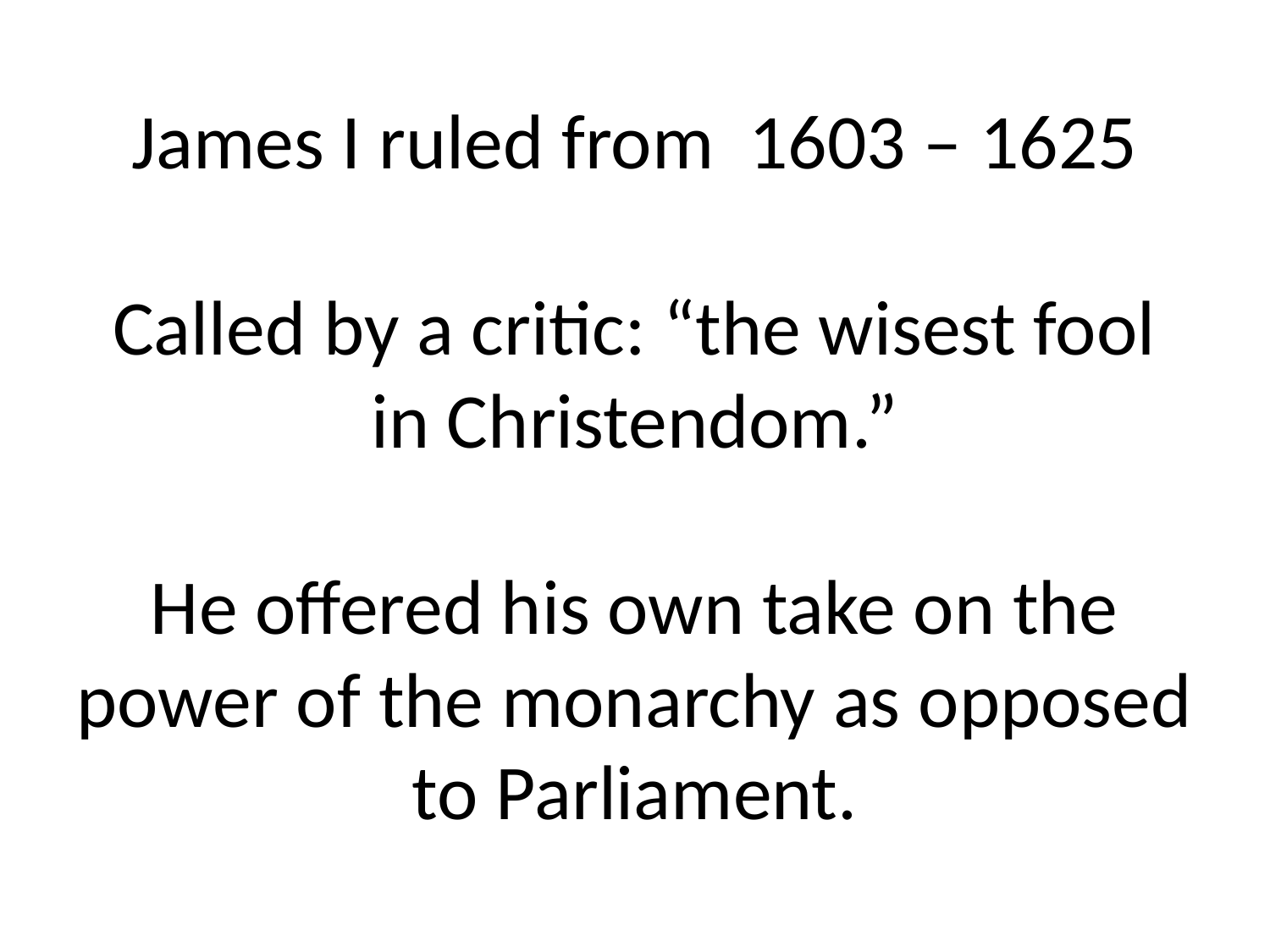

# James I ruled from  1603 – 1625 Called by a critic: “the wisest fool in Christendom.” He offered his own take on the power of the monarchy as opposed to Parliament.